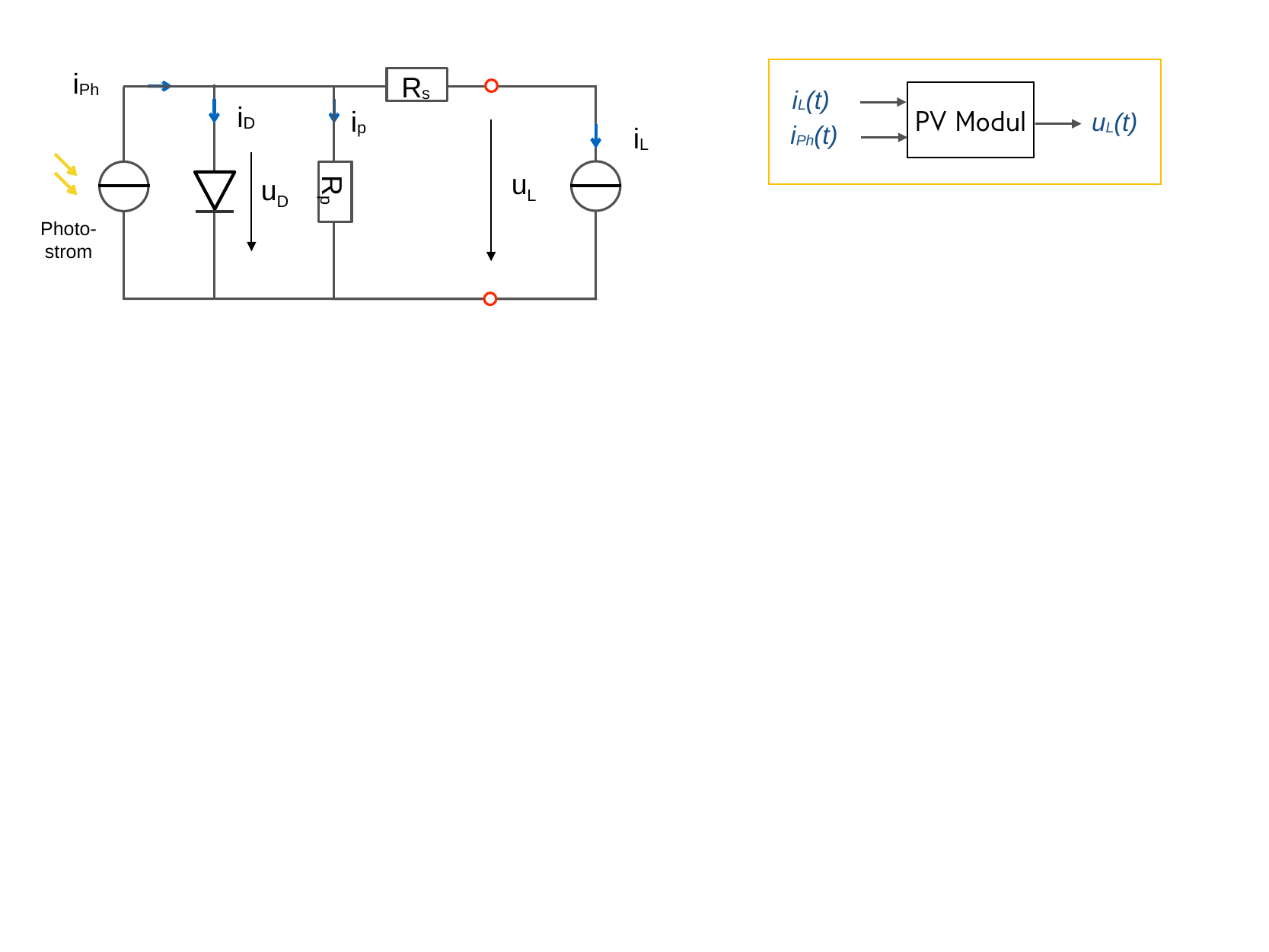

iPh

iL(t)

PV Modul
uL(t)

iPh(t)

Rs

iD
ip

iL

uL

uD
Rp

Photo-strom